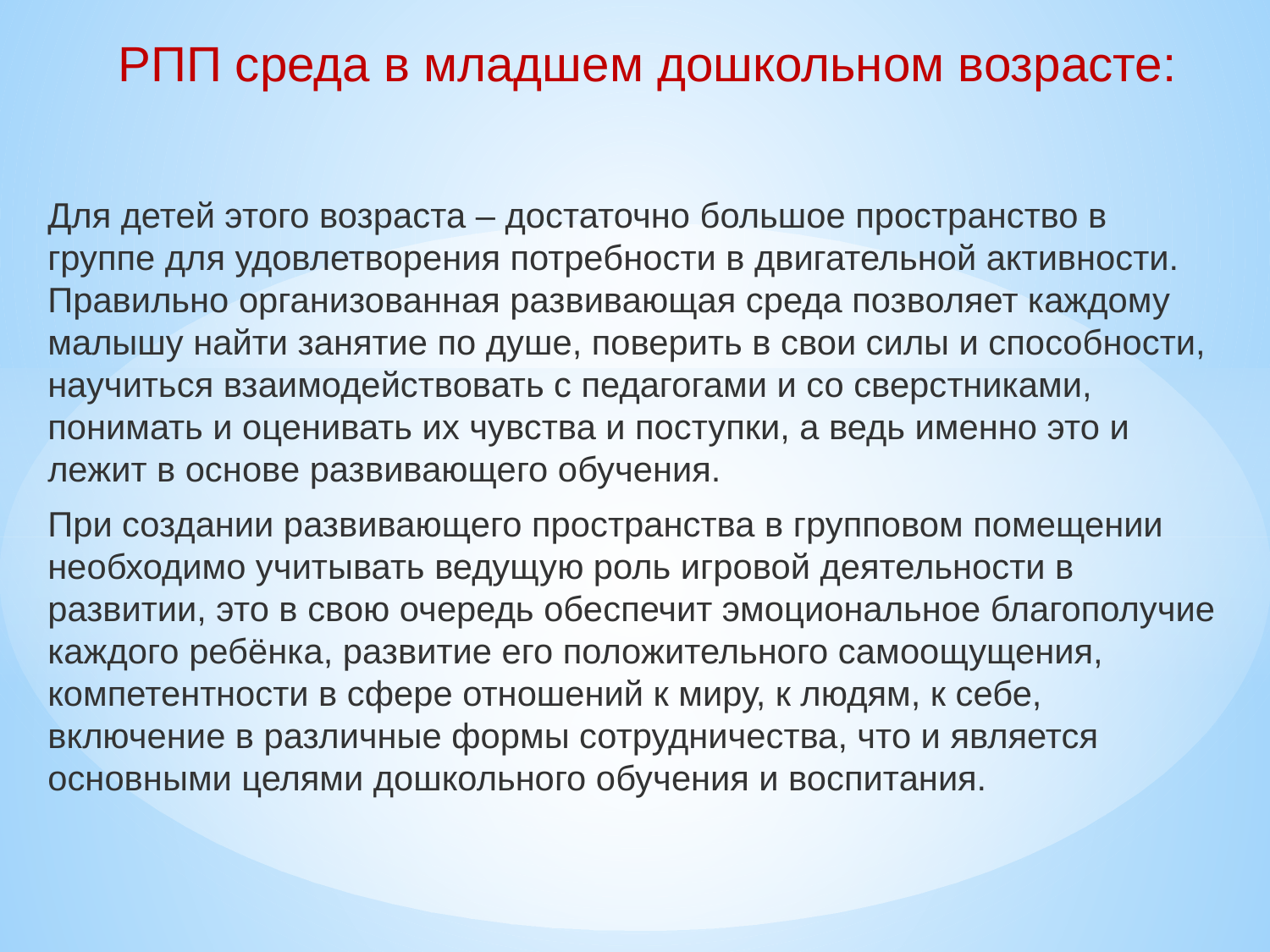

# РПП среда в младшем дошкольном возрасте:
Для детей этого возраста – достаточно большое пространство в группе для удовлетворения потребности в двигательной активности. Правильно организованная развивающая среда позволяет каждому малышу найти занятие по душе, поверить в свои силы и способности, научиться взаимодействовать с педагогами и со сверстниками, понимать и оценивать их чувства и поступки, а ведь именно это и лежит в основе развивающего обучения.
При создании развивающего пространства в групповом помещении необходимо учитывать ведущую роль игровой деятельности в развитии, это в свою очередь обеспечит эмоциональное благополучие каждого ребёнка, развитие его положительного самоощущения, компетентности в сфере отношений к миру, к людям, к себе, включение в различные формы сотрудничества, что и является основными целями дошкольного обучения и воспитания.